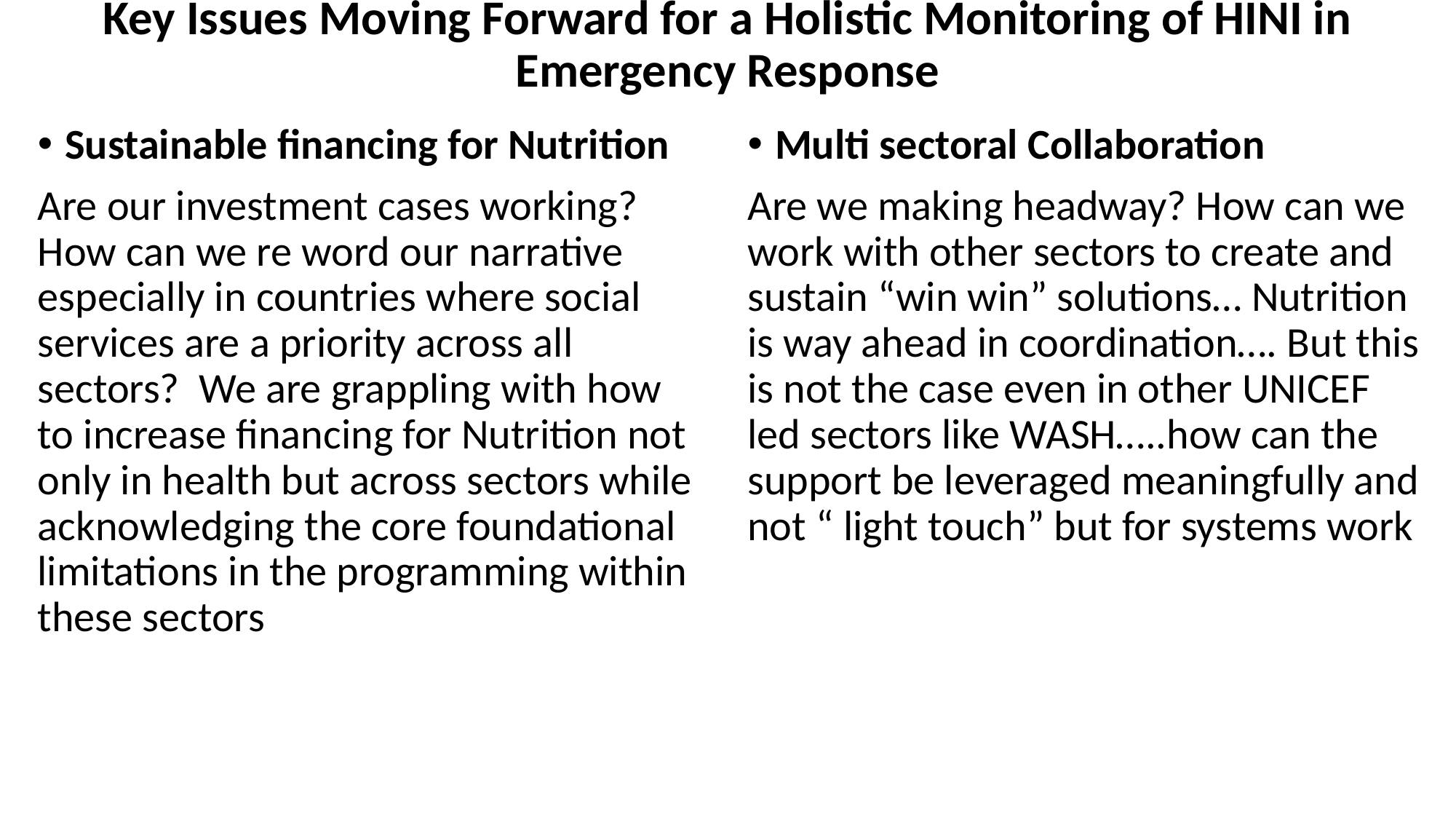

# Key Issues Moving Forward for a Holistic Monitoring of HINI in Emergency Response
Sustainable financing for Nutrition
Are our investment cases working? How can we re word our narrative especially in countries where social services are a priority across all sectors?  We are grappling with how to increase financing for Nutrition not only in health but across sectors while acknowledging the core foundational limitations in the programming within these sectors
Multi sectoral Collaboration
Are we making headway? How can we work with other sectors to create and sustain “win win” solutions… Nutrition is way ahead in coordination…. But this is not the case even in other UNICEF led sectors like WASH…..how can the support be leveraged meaningfully and not “ light touch” but for systems work